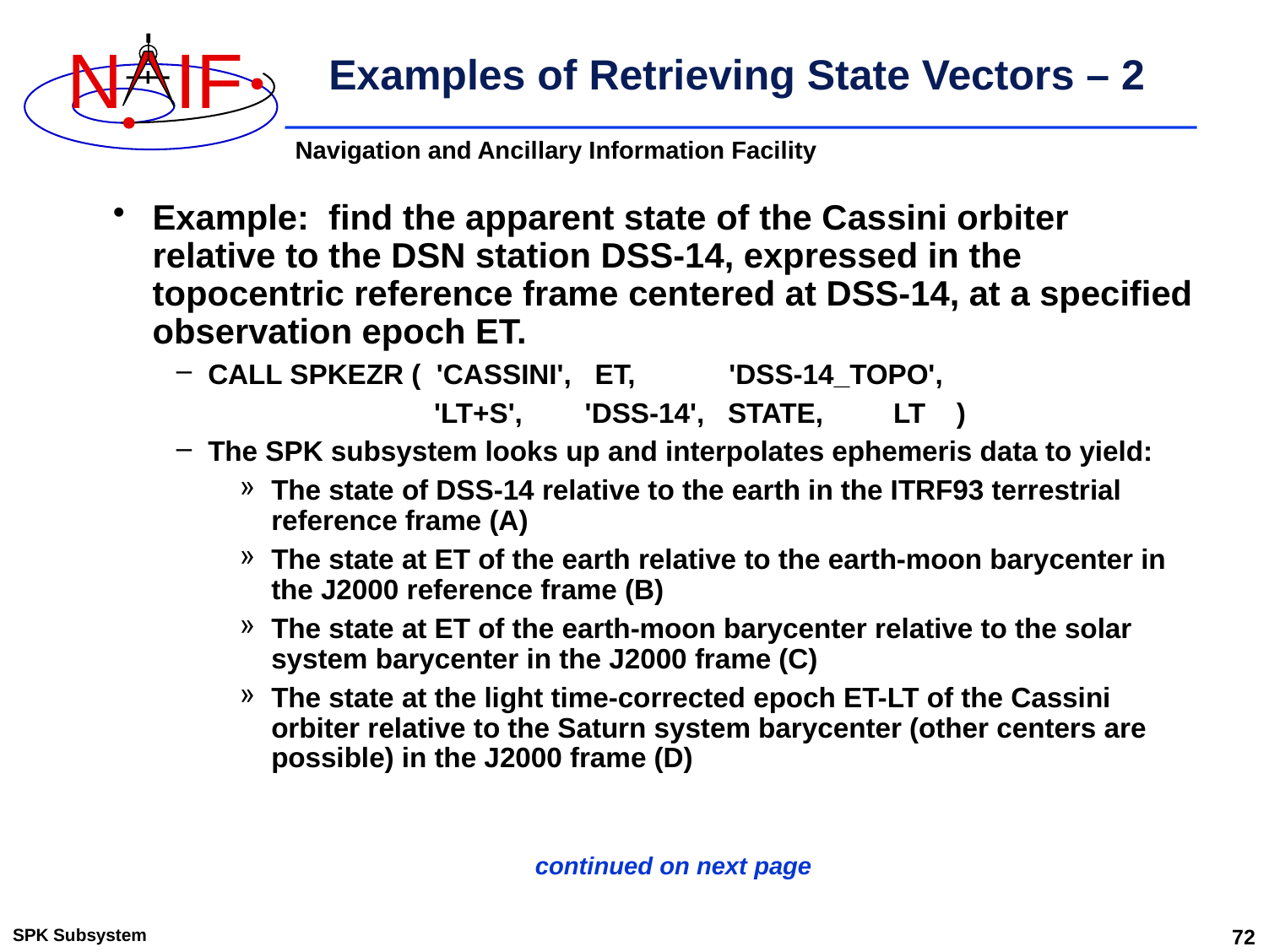

# Examples of Retrieving State Vectors – 2
Example:  find the apparent state of the Cassini orbiter relative to the DSN station DSS-14, expressed in the topocentric reference frame centered at DSS-14, at a specified observation epoch ET.
CALL SPKEZR (  'CASSINI',   ET,            'DSS-14_TOPO',
                                 'LT+S',        'DSS-14',   STATE,         LT    )
The SPK subsystem looks up and interpolates ephemeris data to yield:
The state of DSS-14 relative to the earth in the ITRF93 terrestrial reference frame (A)
The state at ET of the earth relative to the earth-moon barycenter in the J2000 reference frame (B)
The state at ET of the earth-moon barycenter relative to the solar system barycenter in the J2000 frame (C)
The state at the light time-corrected epoch ET-LT of the Cassini orbiter relative to the Saturn system barycenter (other centers are possible) in the J2000 frame (D)

continued on next page
SPK Subsystem
72